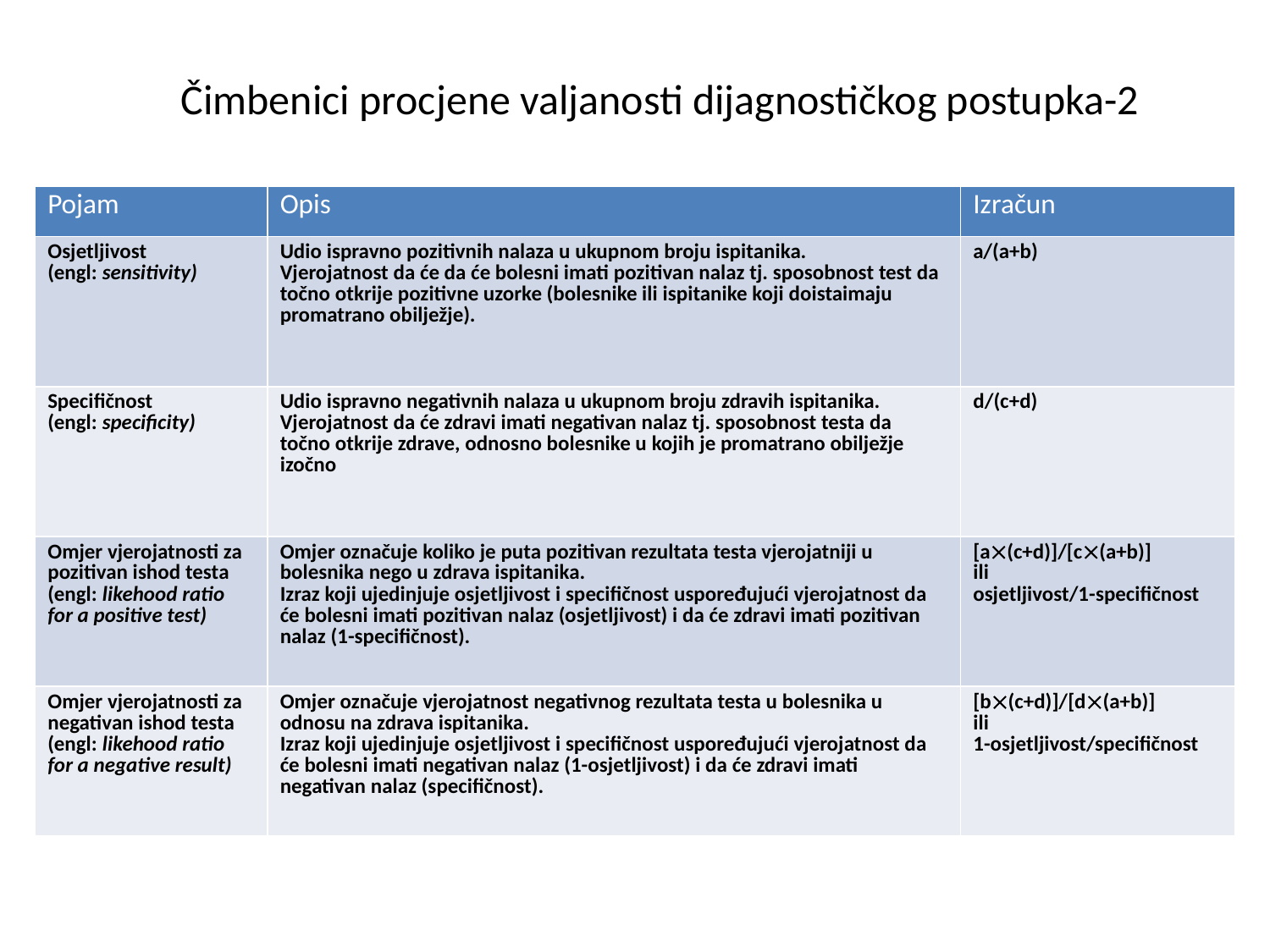

# Čimbenici procjene valjanosti dijagnostičkog postupka-2
| Pojam | Opis | Izračun |
| --- | --- | --- |
| Osjetljivost (engl: sensitivity) | Udio ispravno pozitivnih nalaza u ukupnom broju ispitanika. Vjerojatnost da će da će bolesni imati pozitivan nalaz tj. sposobnost test da točno otkrije pozitivne uzorke (bolesnike ili ispitanike koji doistaimaju promatrano obilježje). | a/(a+b) |
| Specifičnost (engl: specificity) | Udio ispravno negativnih nalaza u ukupnom broju zdravih ispitanika. Vjerojatnost da će zdravi imati negativan nalaz tj. sposobnost testa da točno otkrije zdrave, odnosno bolesnike u kojih je promatrano obilježje izočno | d/(c+d) |
| Omjer vjerojatnosti za pozitivan ishod testa (engl: likehood ratio for a positive test) | Omjer označuje koliko je puta pozitivan rezultata testa vjerojatniji u bolesnika nego u zdrava ispitanika. Izraz koji ujedinjuje osjetljivost i specifičnost uspoređujući vjerojatnost da će bolesni imati pozitivan nalaz (osjetljivost) i da će zdravi imati pozitivan nalaz (1-specifičnost). | [a×(c+d)]/[c×(a+b)] ili osjetljivost/1-specifičnost |
| Omjer vjerojatnosti za negativan ishod testa (engl: likehood ratio for a negative result) | Omjer označuje vjerojatnost negativnog rezultata testa u bolesnika u odnosu na zdrava ispitanika. Izraz koji ujedinjuje osjetljivost i specifičnost uspoređujući vjerojatnost da će bolesni imati negativan nalaz (1-osjetljivost) i da će zdravi imati negativan nalaz (specifičnost). | [b×(c+d)]/[d×(a+b)] ili 1-osjetljivost/specifičnost |